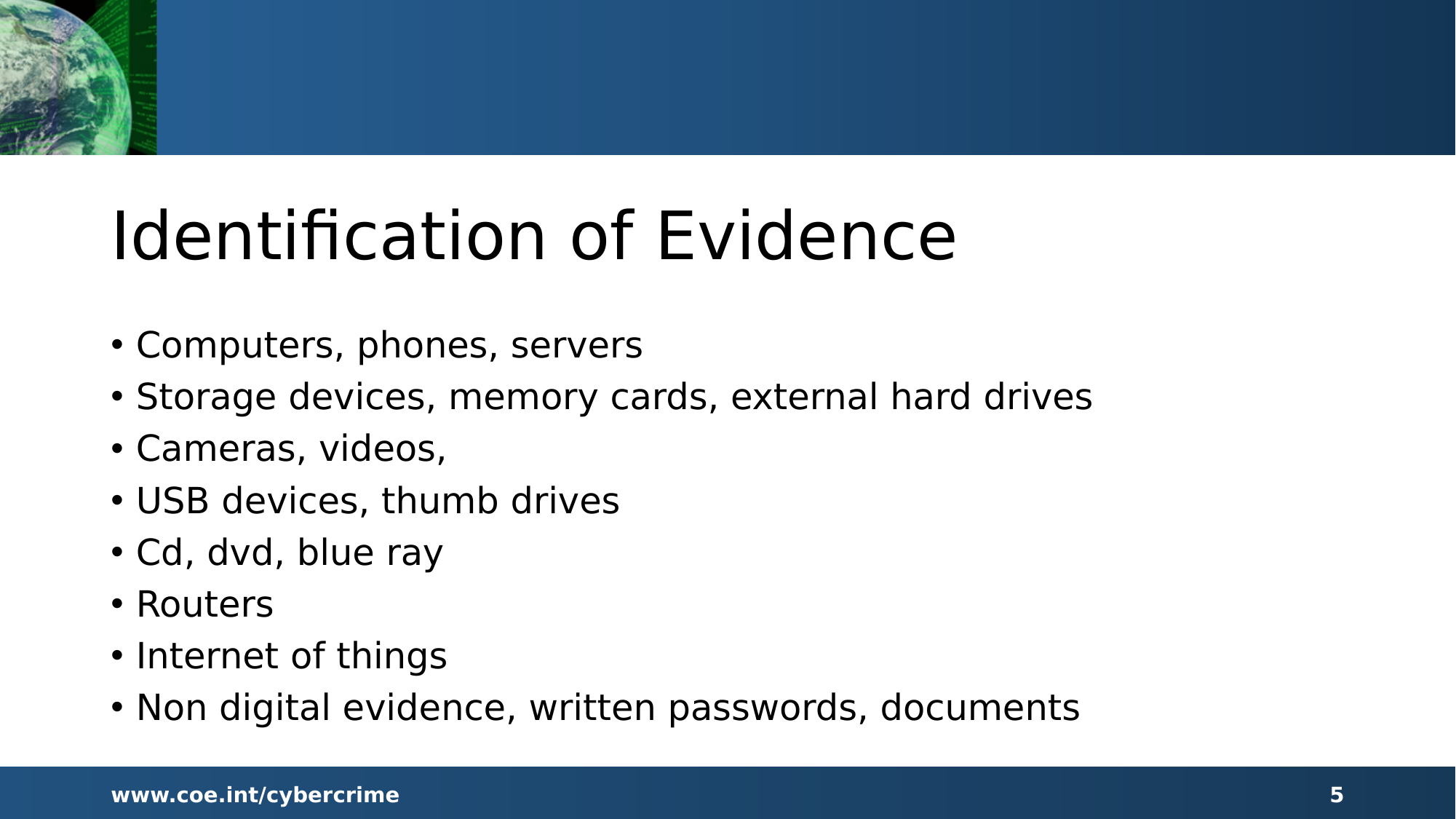

# Identification of Evidence
Computers, phones, servers
Storage devices, memory cards, external hard drives
Cameras, videos,
USB devices, thumb drives
Cd, dvd, blue ray
Routers
Internet of things
Non digital evidence, written passwords, documents

www.coe.int/cybercrime
5